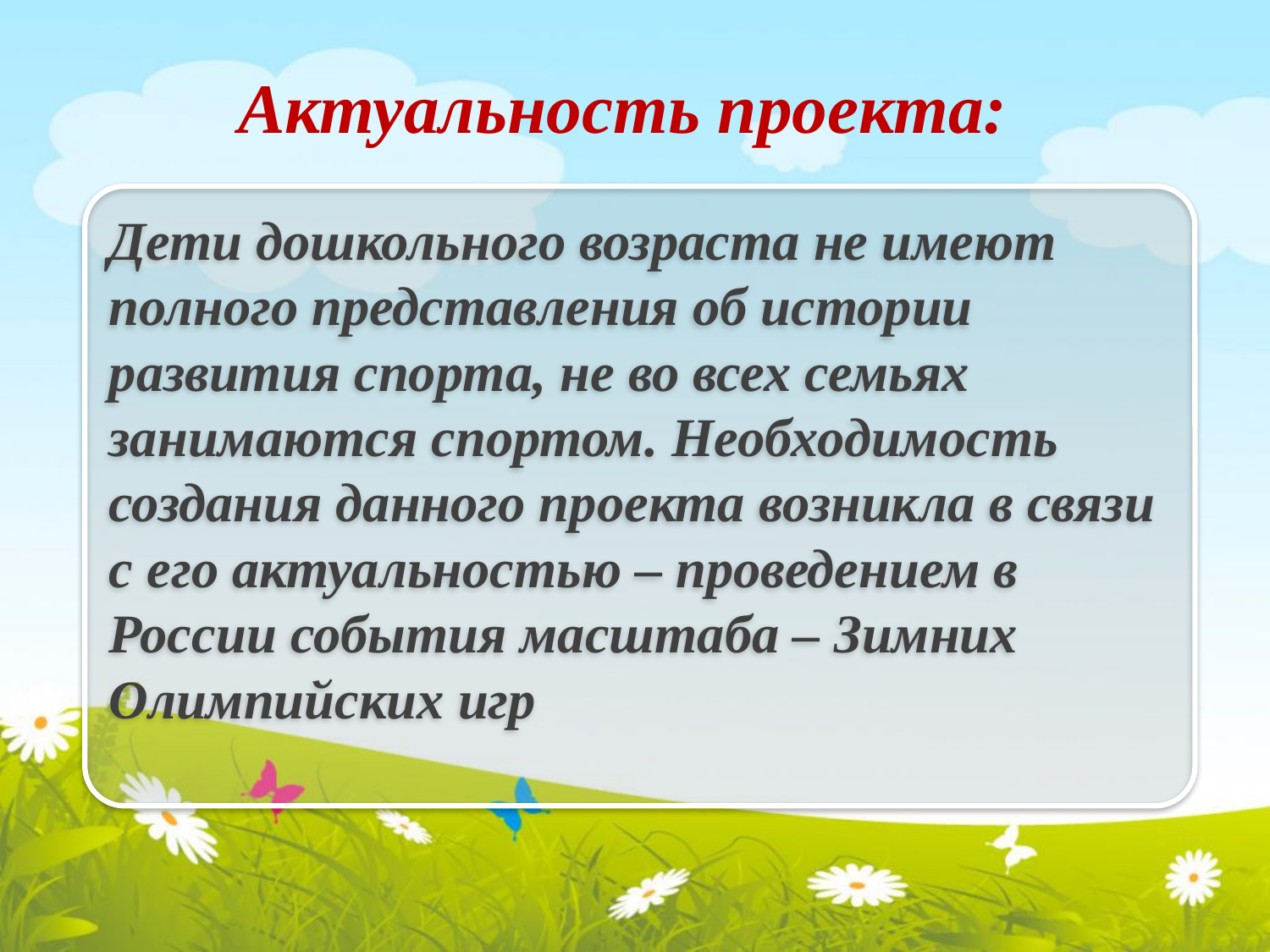

Актуальность проекта:
Дети дошкольного возраста не имеют полного представления об истории развития спорта, не во всех семьях занимаются спортом. Необходимость создания данного проекта возникла в связи с его актуальностью – проведением в России события масштаба – Зимних Олимпийских игр